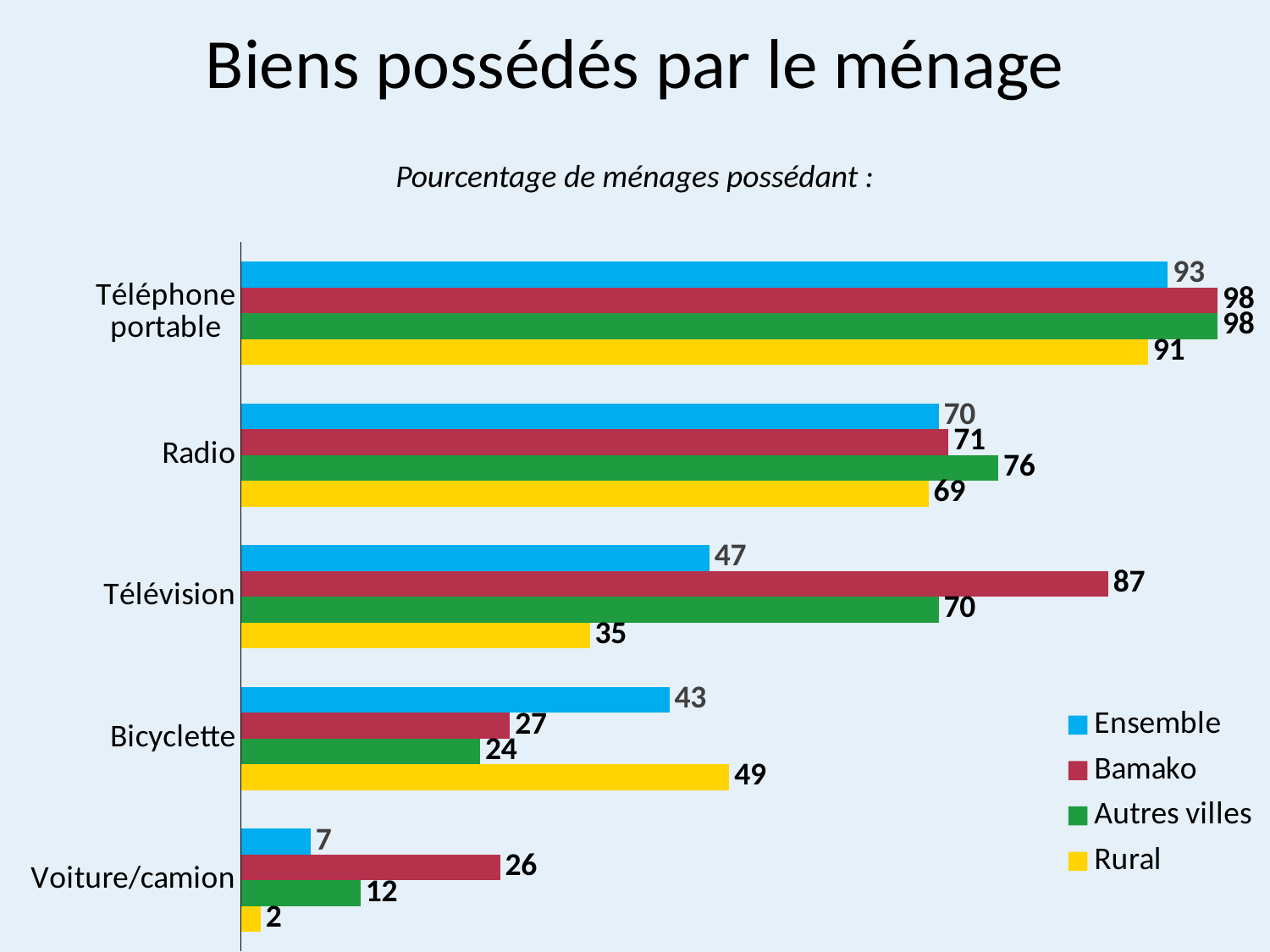

# Biens possédés par le ménage
Pourcentage de ménages possédant :

### Chart

| Category | Rural | Autres villes | Bamako | Ensemble |
|---|---|---|---|---|
| Voiture/camion | 2.0 | 12.0 | 26.0 | 7.0 |
| Bicyclette | 49.0 | 24.0 | 27.0 | 43.0 |
| Télévision | 35.0 | 70.0 | 87.0 | 47.0 |
| Radio | 69.0 | 76.0 | 71.0 | 70.0 |
| Téléphone portable | 91.0 | 98.0 | 98.0 | 93.0 |